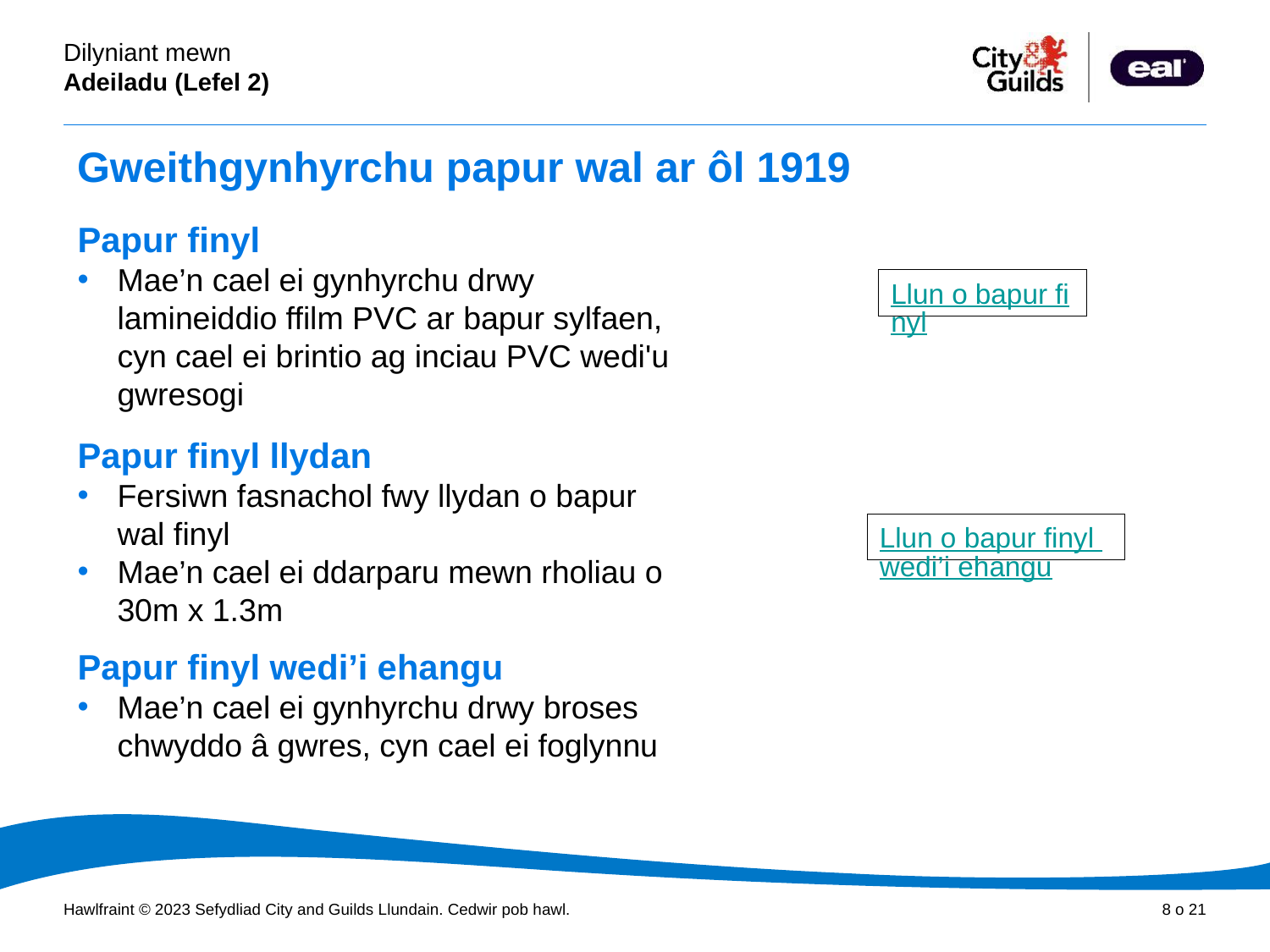

# Gweithgynhyrchu papur wal ar ôl 1919
Papur finyl
Mae’n cael ei gynhyrchu drwy lamineiddio ffilm PVC ar bapur sylfaen, cyn cael ei brintio ag inciau PVC wedi'u gwresogi

Papur finyl llydan
Fersiwn fasnachol fwy llydan o bapur wal finyl
Mae’n cael ei ddarparu mewn rholiau o 30m x 1.3m

Papur finyl wedi’i ehangu
Mae’n cael ei gynhyrchu drwy broses chwyddo â gwres, cyn cael ei foglynnu

Llun o bapur finyl
Llun o bapur finyl wedi’i ehangu